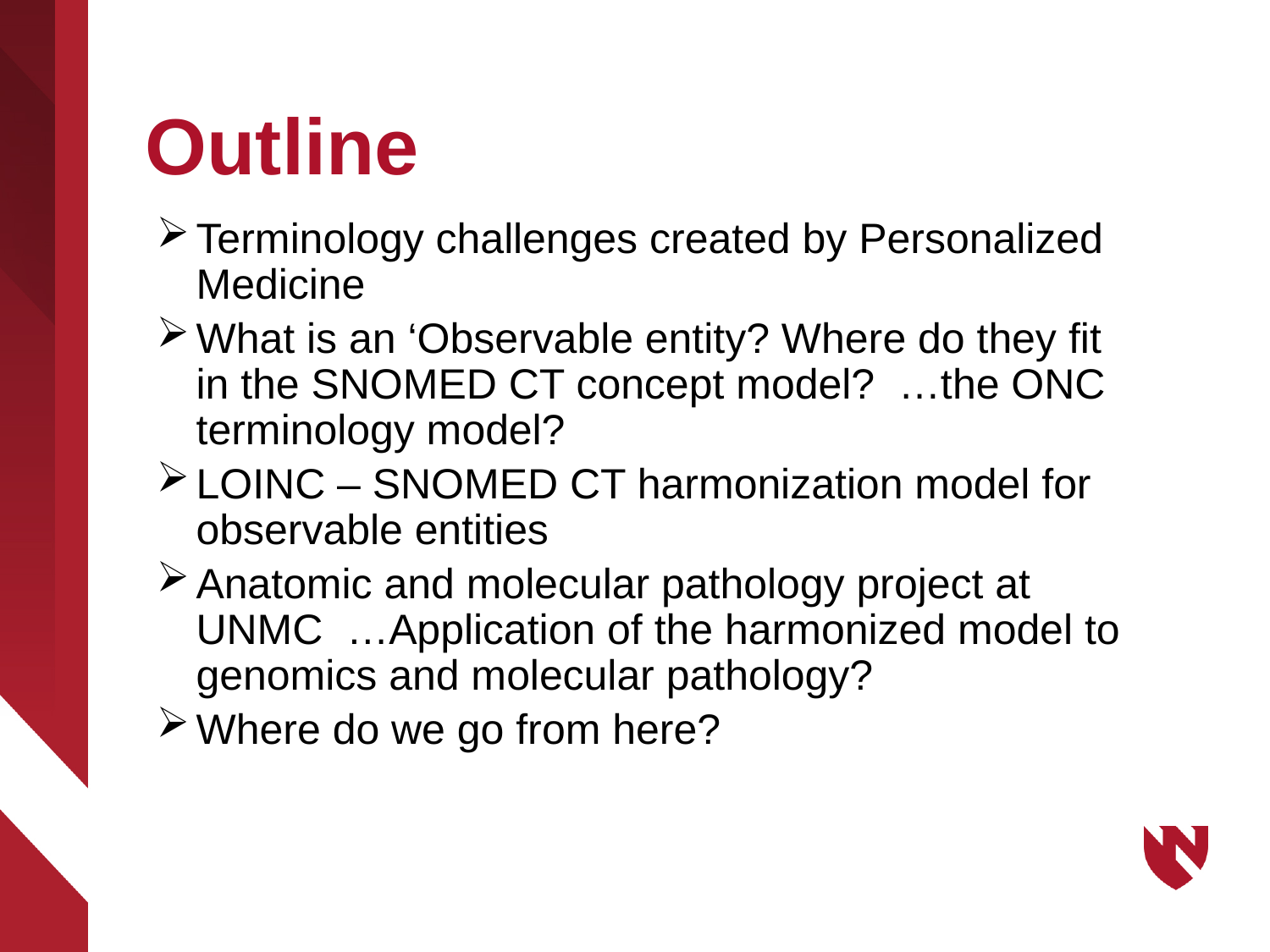

# Outline
Terminology challenges created by Personalized Medicine
What is an ‘Observable entity? Where do they fit in the SNOMED CT concept model?  …the ONC terminology model?
LOINC – SNOMED CT harmonization model for observable entities
Anatomic and molecular pathology project at UNMC  …Application of the harmonized model to genomics and molecular pathology?
Where do we go from here?